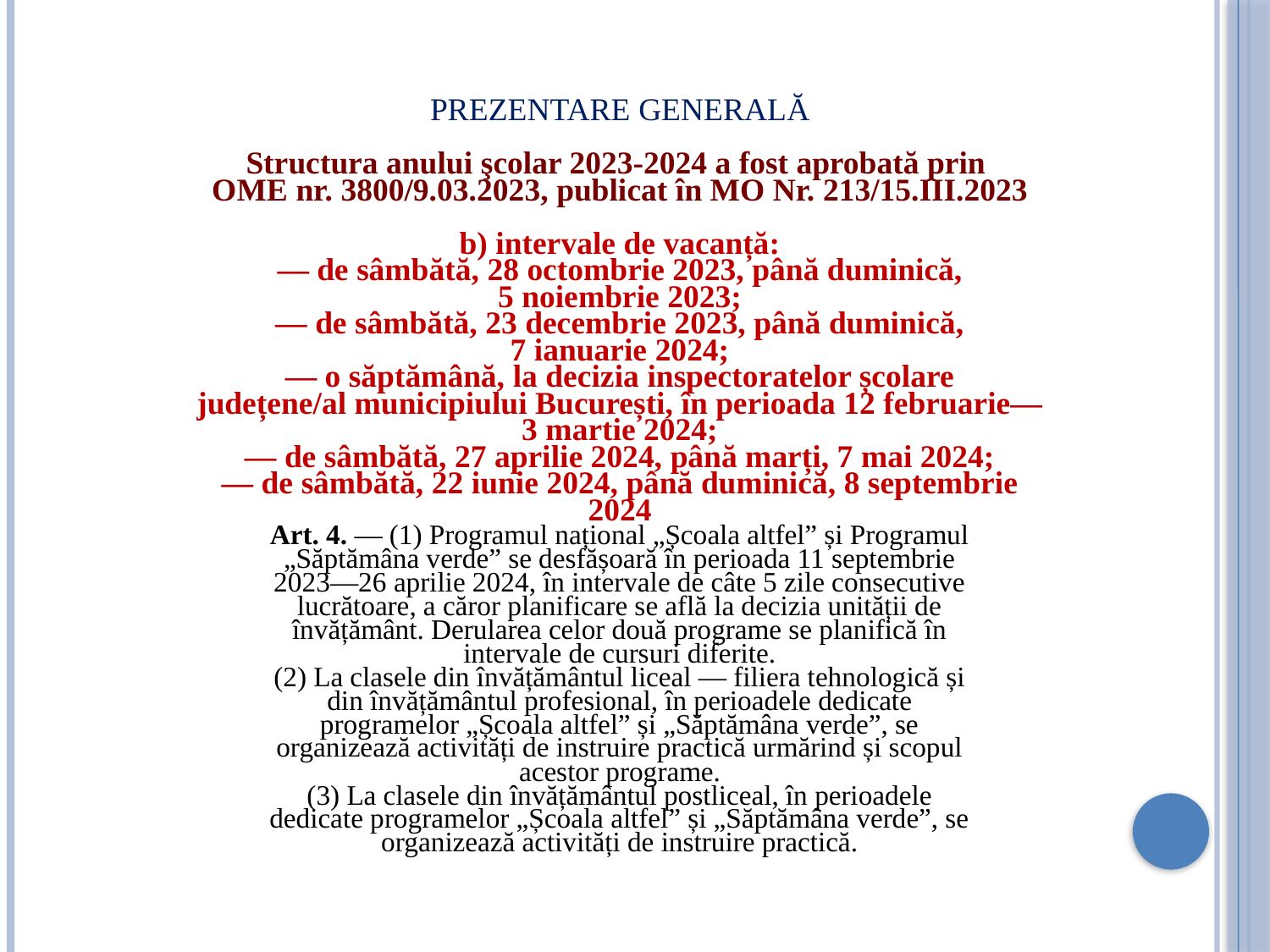

Prezentare generală

Structura anului şcolar 2023-2024 a fost aprobată prin
OME nr. 3800/9.03.2023, publicat în MO Nr. 213/15.III.2023

b) intervale de vacanță:
— de sâmbătă, 28 octombrie 2023, până duminică,
5 noiembrie 2023;
— de sâmbătă, 23 decembrie 2023, până duminică,
7 ianuarie 2024;
— o săptămână, la decizia inspectoratelor școlare
județene/al municipiului București, în perioada 12 februarie—
3 martie 2024;
— de sâmbătă, 27 aprilie 2024, până marți, 7 mai 2024;
— de sâmbătă, 22 iunie 2024, până duminică, 8 septembrie
2024
Art. 4. — (1) Programul național „Școala altfel” și Programul
„Săptămâna verde” se desfășoară în perioada 11 septembrie
2023—26 aprilie 2024, în intervale de câte 5 zile consecutive
lucrătoare, a căror planificare se află la decizia unității de
învățământ. Derularea celor două programe se planifică în
intervale de cursuri diferite.
(2) La clasele din învățământul liceal — filiera tehnologică și
din învățământul profesional, în perioadele dedicate
programelor „Școala altfel” și „Săptămâna verde”, se
organizează activități de instruire practică urmărind și scopul
acestor programe.
(3) La clasele din învățământul postliceal, în perioadele
dedicate programelor „Școala altfel” și „Săptămâna verde”, se
organizează activități de instruire practică.